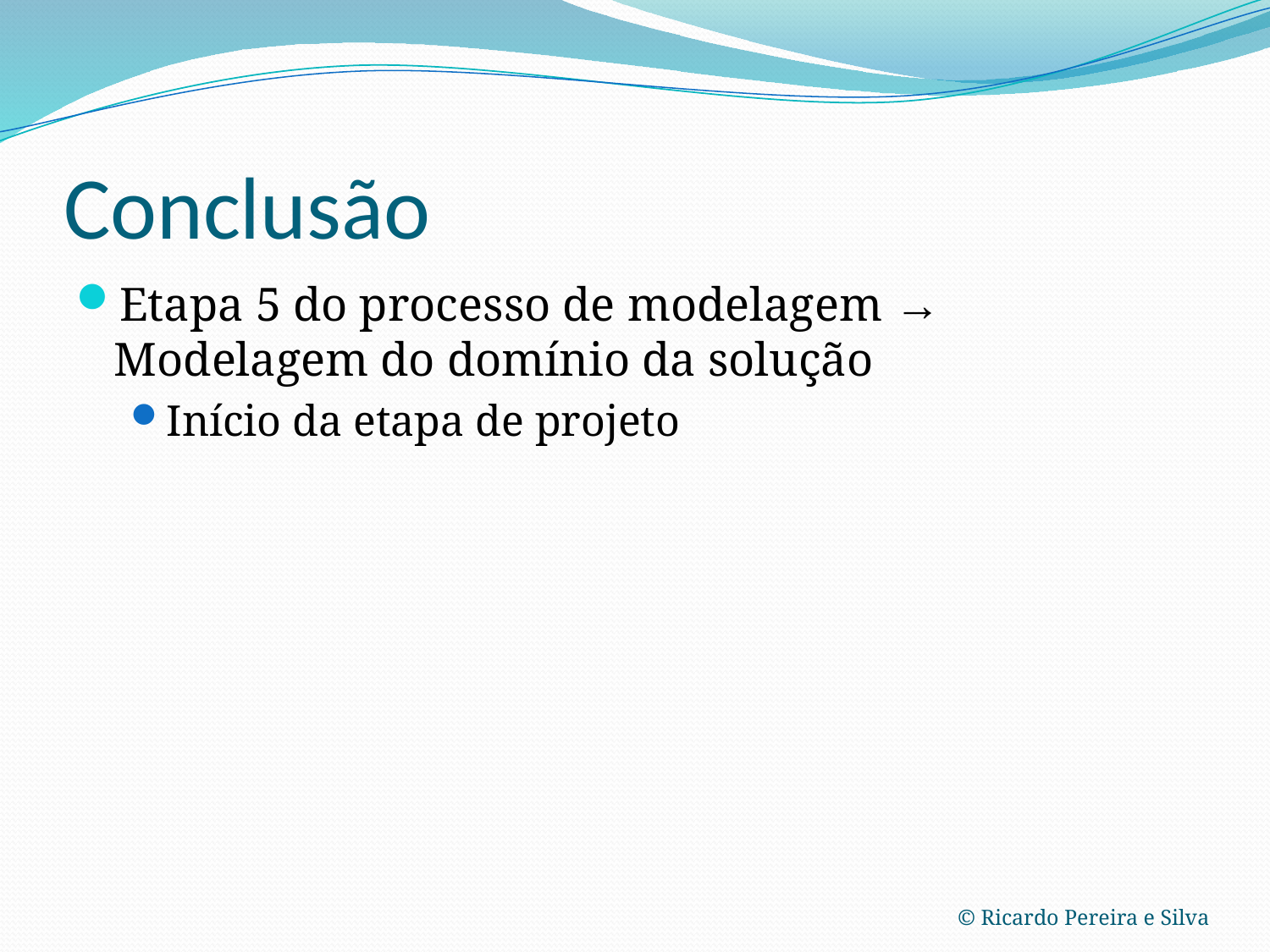

# Conclusão
Etapa 5 do processo de modelagem → Modelagem do domínio da solução
Início da etapa de projeto

© Ricardo Pereira e Silva